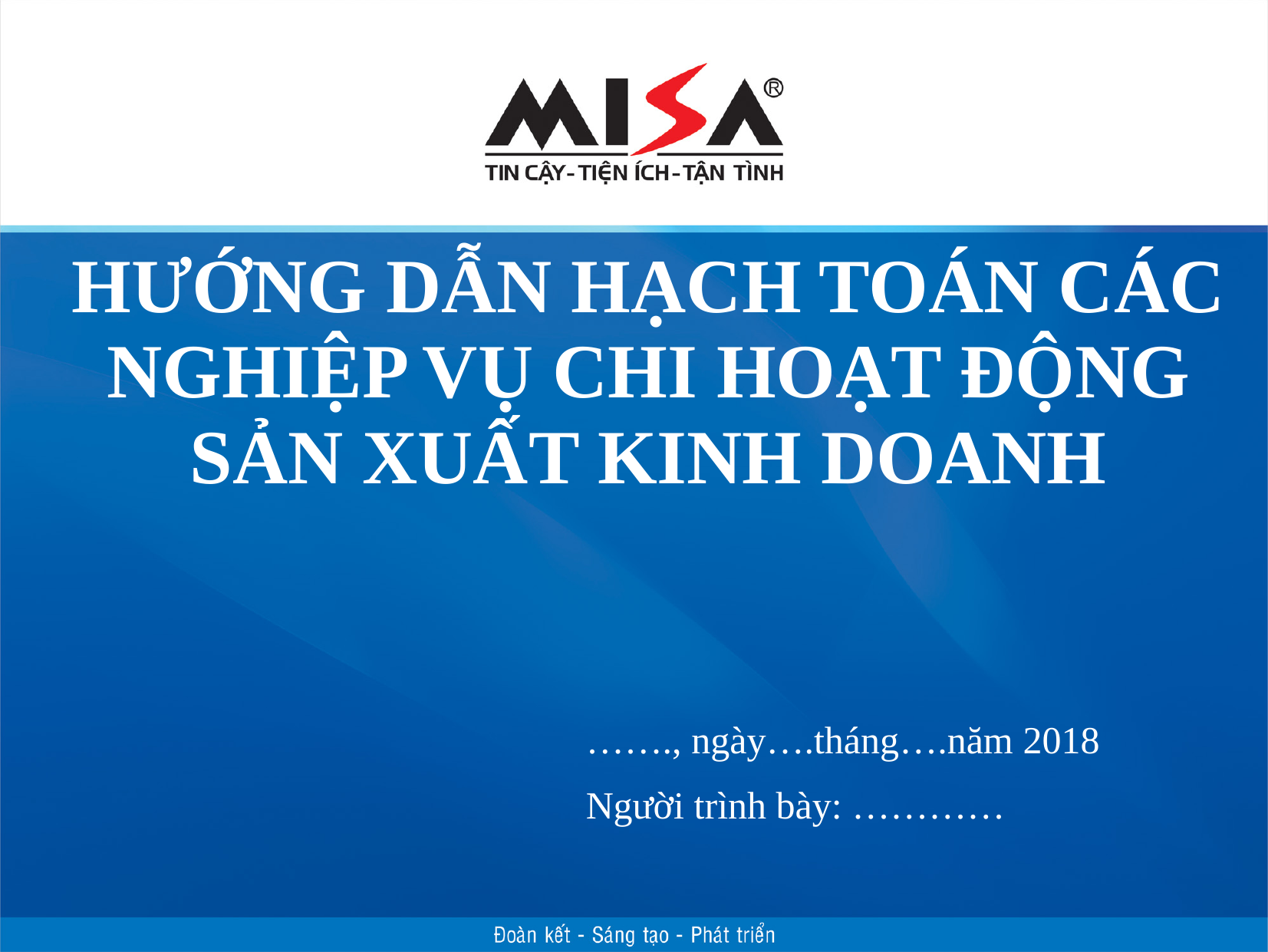

# HƯỚNG DẪN HẠCH TOÁN CÁC NGHIỆP VỤ CHI HOẠT ĐỘNG SẢN XUẤT KINH DOANH
……., ngày….tháng….năm 2018
Người trình bày: …………